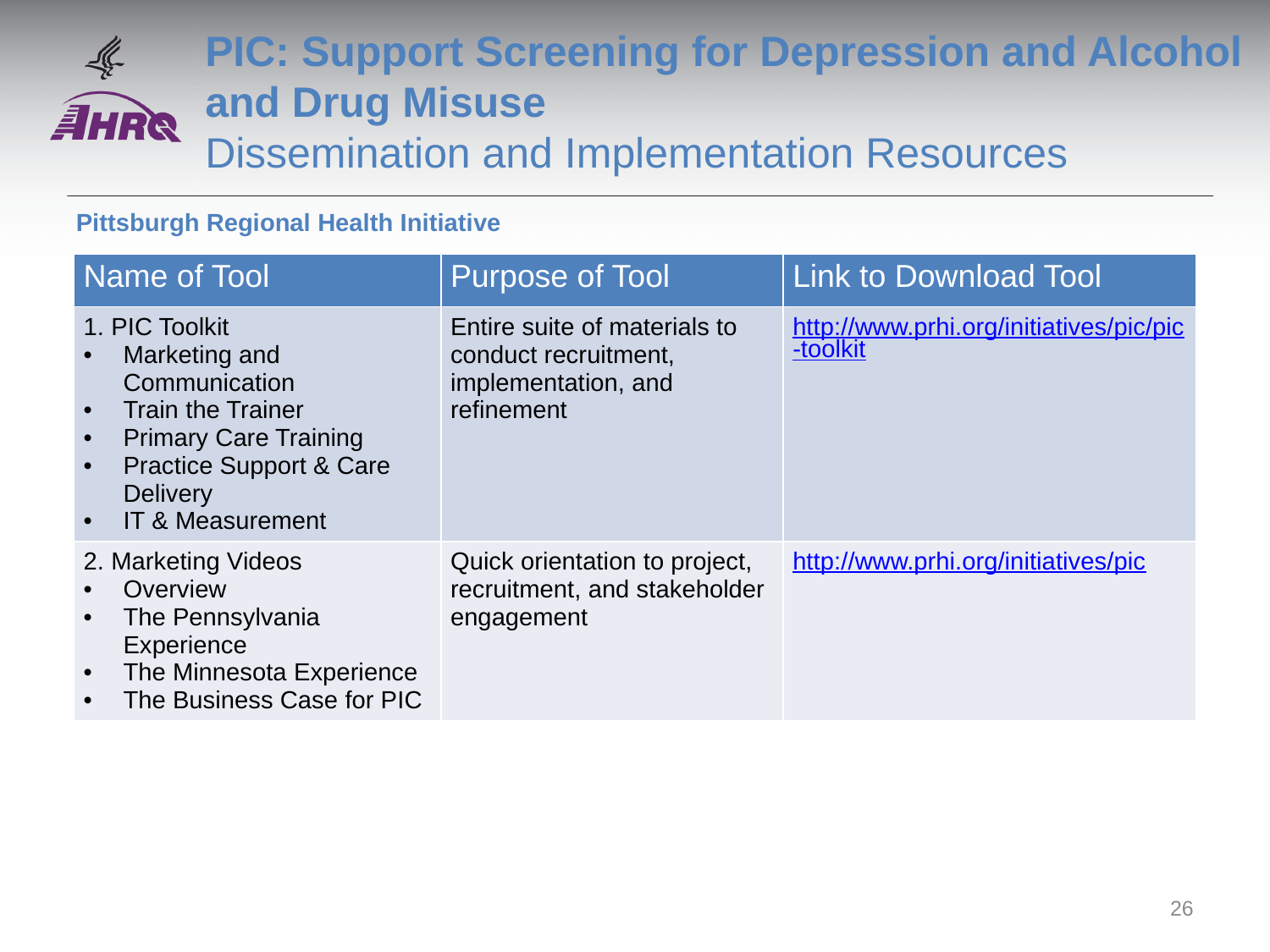

# PIC: Support Screening for Depression and Alcohol and Drug Misuse Dissemination and Implementation Resources
Pittsburgh Regional Health Initiative
| Name of Tool | Purpose of Tool | Link to Download Tool |
| --- | --- | --- |
| 1. PIC Toolkit Marketing and Communication Train the Trainer Primary Care Training Practice Support & Care Delivery IT & Measurement | Entire suite of materials to conduct recruitment, implementation, and refinement | http://www.prhi.org/initiatives/pic/pic-toolkit |
| 2. Marketing Videos Overview The Pennsylvania Experience The Minnesota Experience The Business Case for PIC | Quick orientation to project, recruitment, and stakeholder engagement | http://www.prhi.org/initiatives/pic |
26